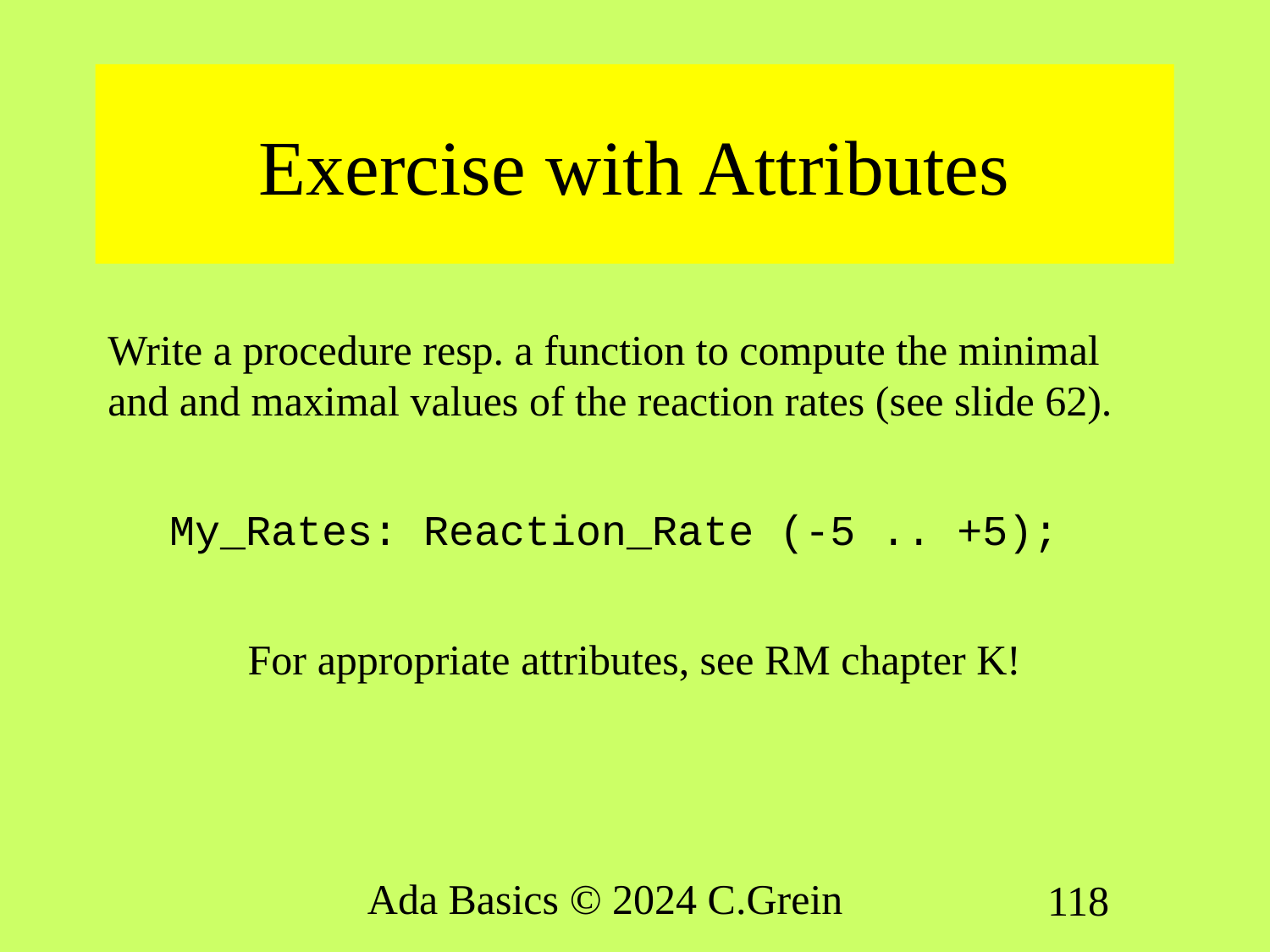

# Exercise with Attributes
Write a procedure resp. a function to compute the minimal and and maximal values of the reaction rates (see slide 62).

My_Rates: Reaction_Rate (-5 .. +5);

For appropriate attributes, see RM chapter K!
Ada Basics © 2024 C.Grein
118